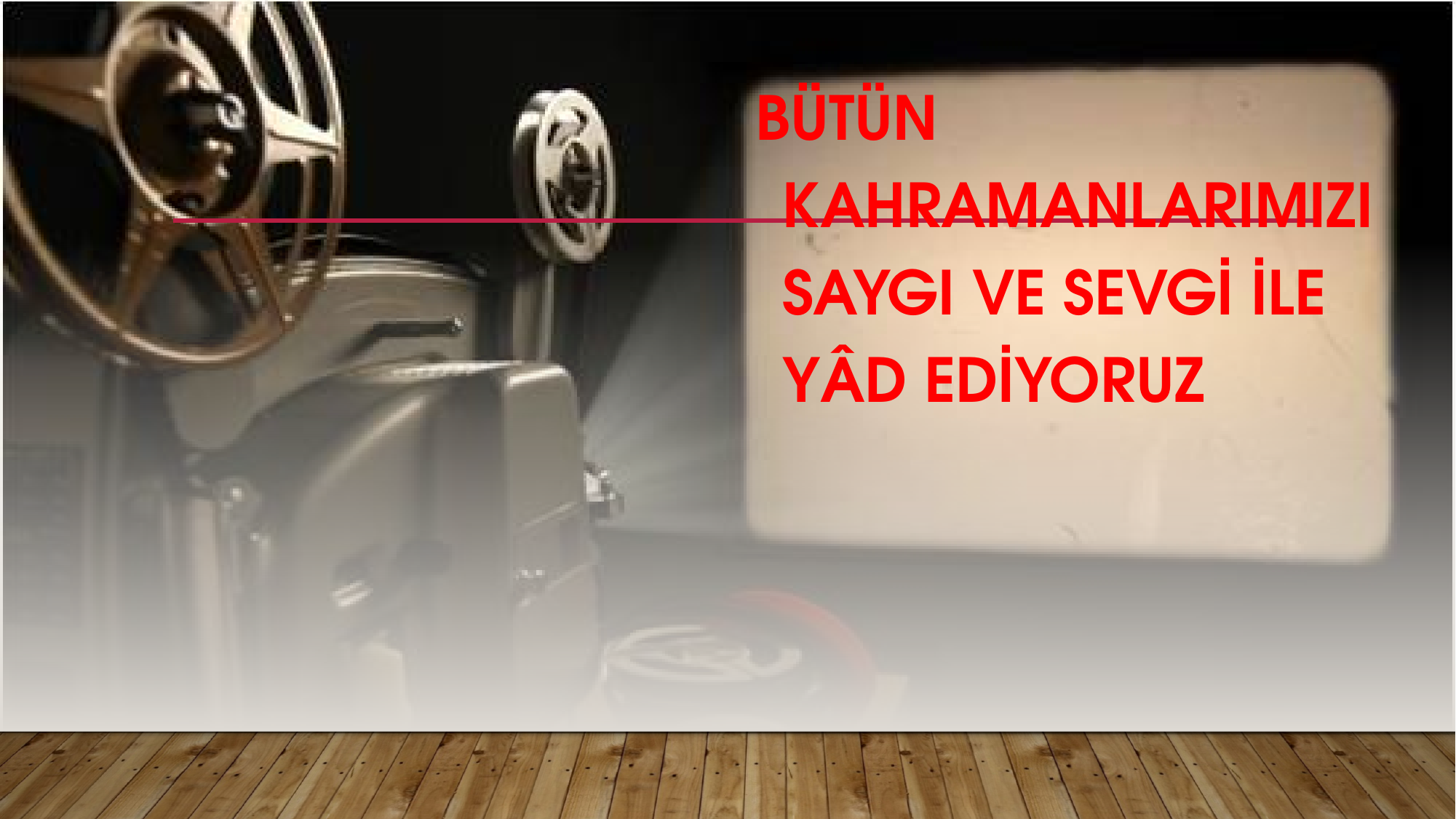

BÜTÜN KAHRAMANLARIMIZI SAYGI VE SEVGİ İLE YÂD EDİYORUZ